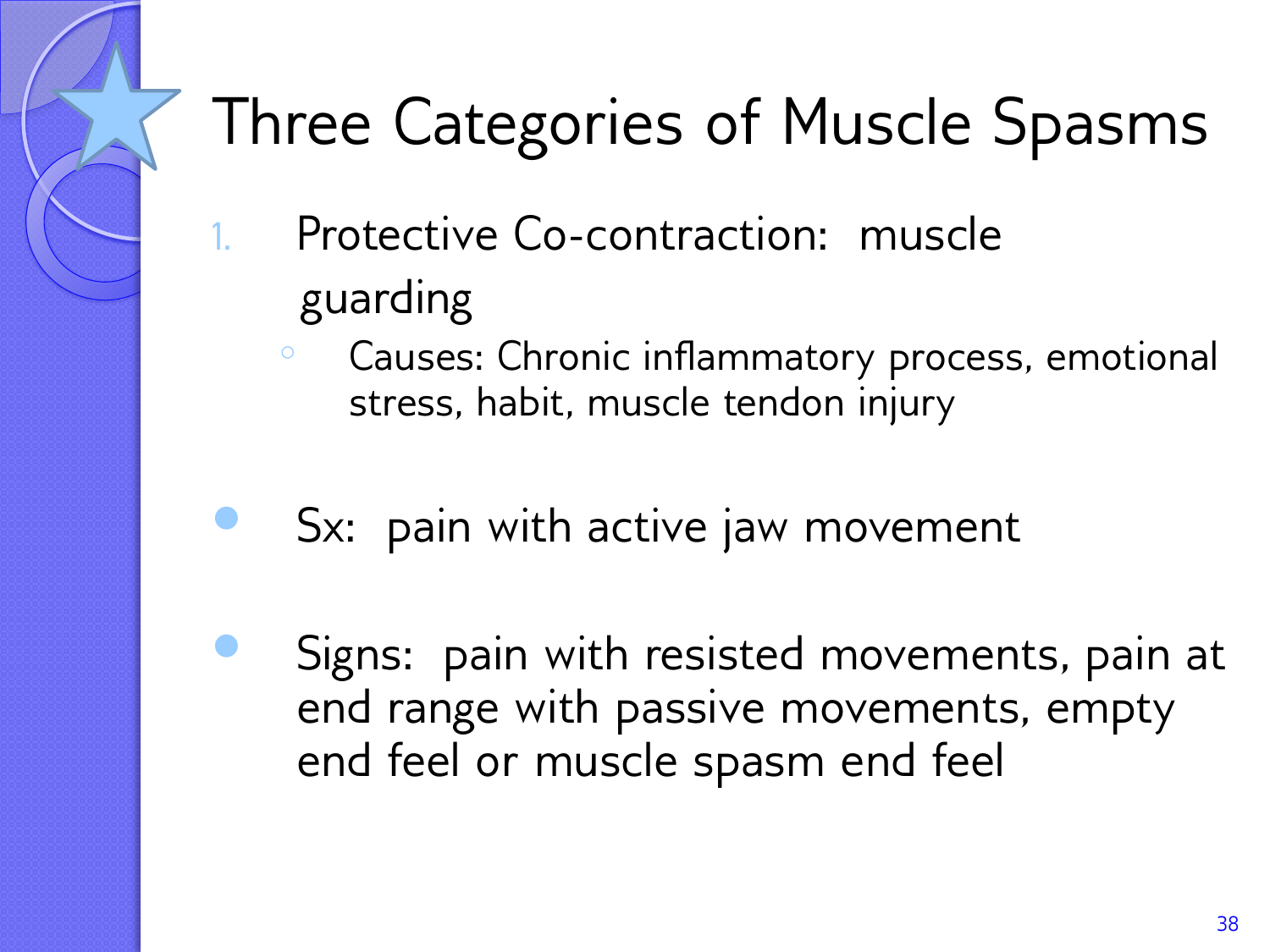

# Three Categories of Muscle Spasms

Protective Co-contraction:  muscle
      guarding
Causes: Chronic inflammatory process, emotional stress, habit, muscle tendon injury

Sx:  pain with active jaw movement

Signs:  pain with resisted movements, pain at end range with passive movements, empty end feel or muscle spasm end feel

38